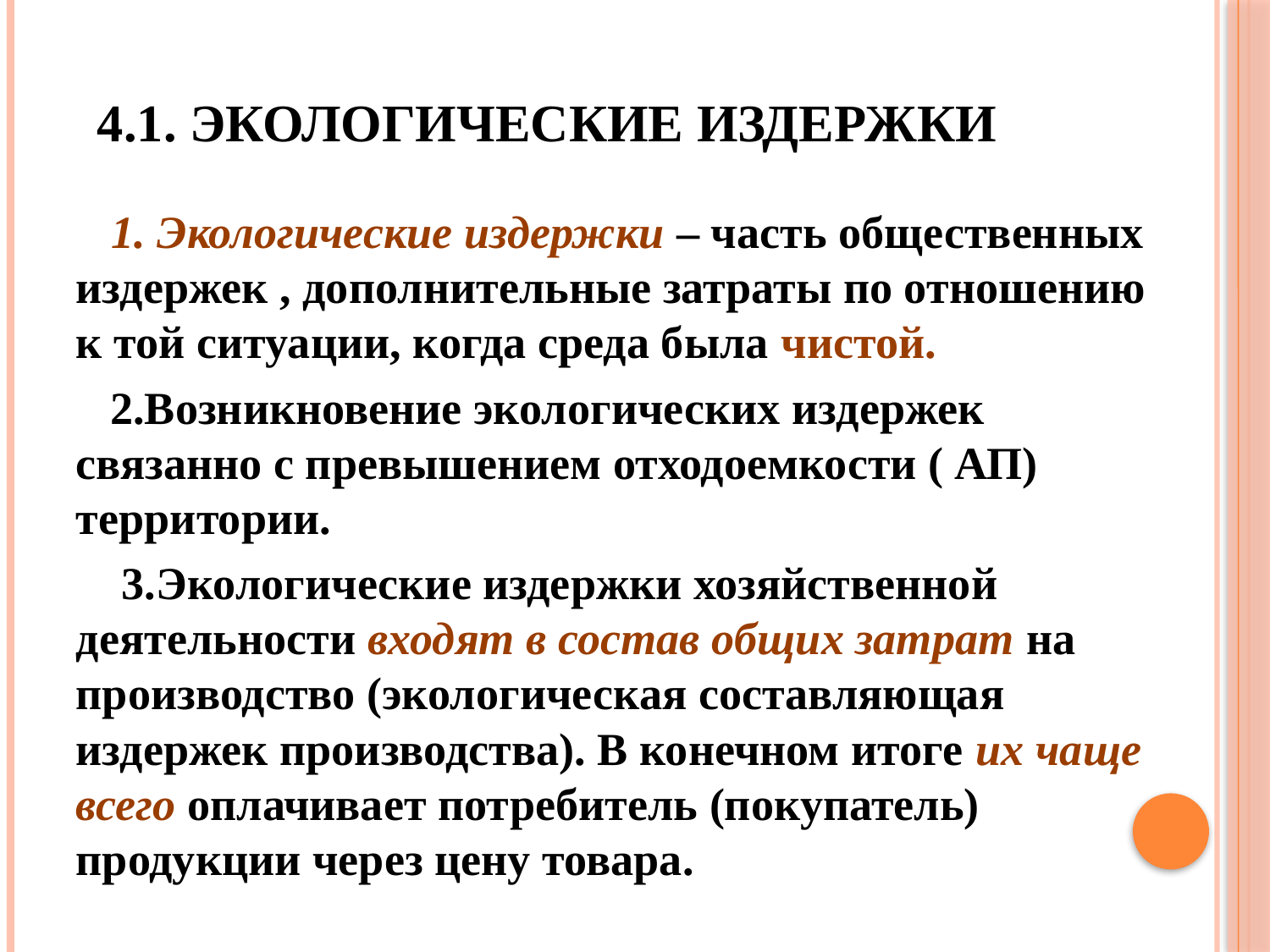

# 4.1. Экологические издержки
   1. Экологические издержки – часть общественных издержек , дополнительные затраты по отношению к той ситуации, когда среда была чистой.
   2.Возникновение экологических издержек связанно с превышением отходоемкости ( АП) территории.
    3.Экологические издержки хозяйственной деятельности входят в состав общих затрат на производство (экологическая составляющая издержек производства). В конечном итоге их чаще всего оплачивает потребитель (покупатель) продукции через цену товара.